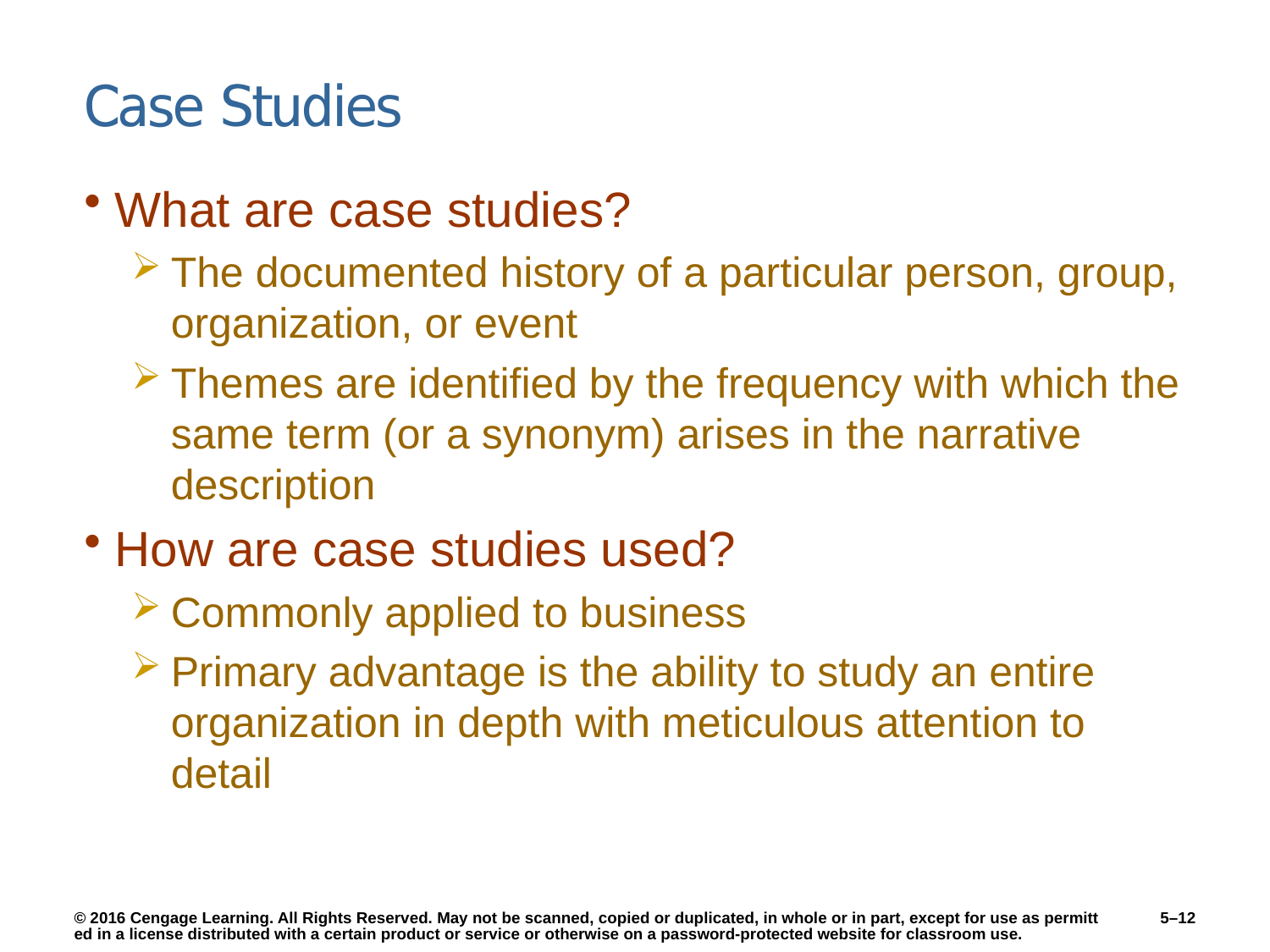

# Case Studies
What are case studies?
The documented history of a particular person, group, organization, or event
Themes are identified by the frequency with which the same term (or a synonym) arises in the narrative description
How are case studies used?
Commonly applied to business
Primary advantage is the ability to study an entire organization in depth with meticulous attention to detail
5–12
© 2016 Cengage Learning. All Rights Reserved. May not be scanned, copied or duplicated, in whole or in part, except for use as permitted in a license distributed with a certain product or service or otherwise on a password-protected website for classroom use.